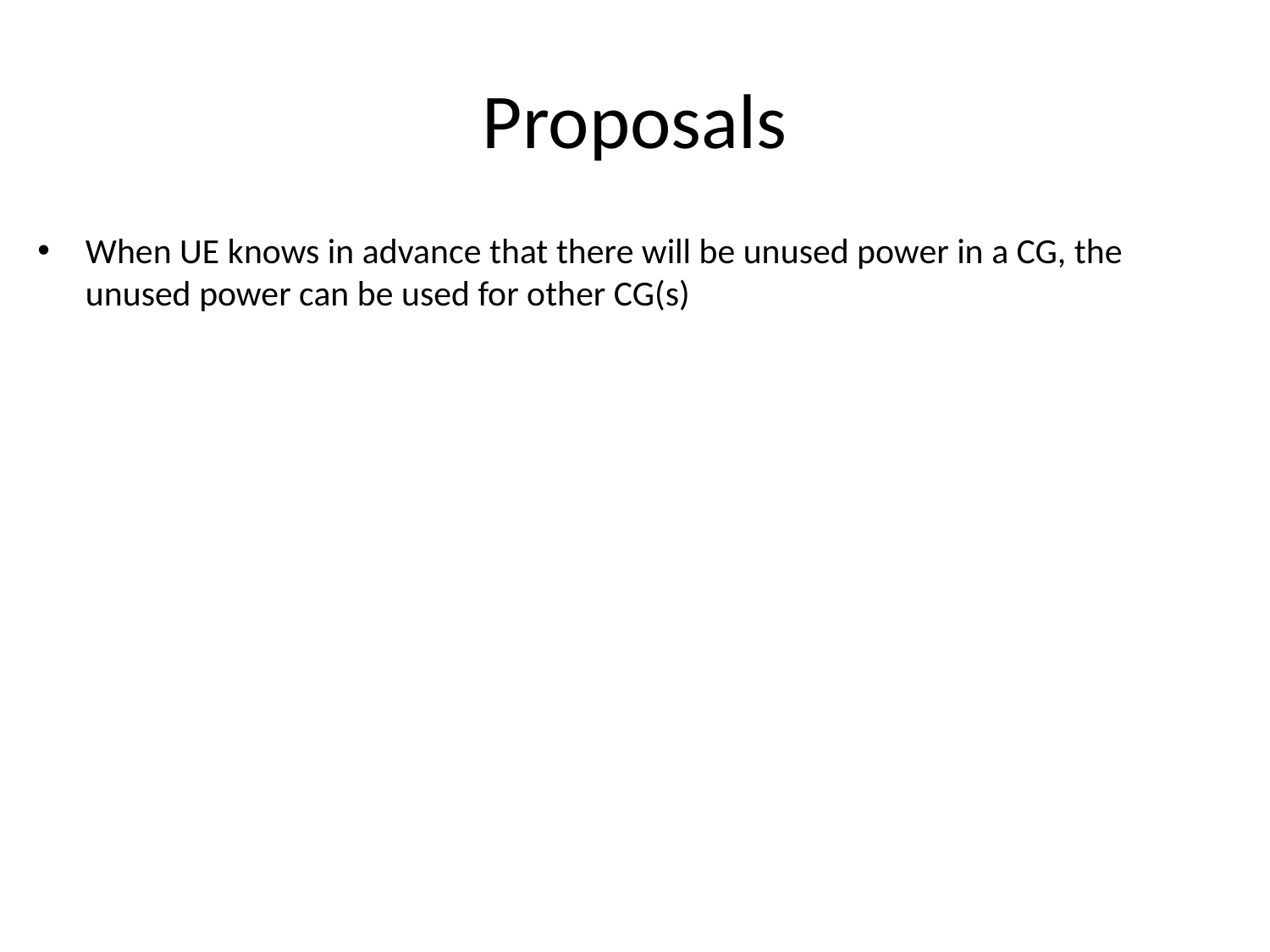

# Proposals
When UE knows in advance that there will be unused power in a CG, the unused power can be used for other CG(s)